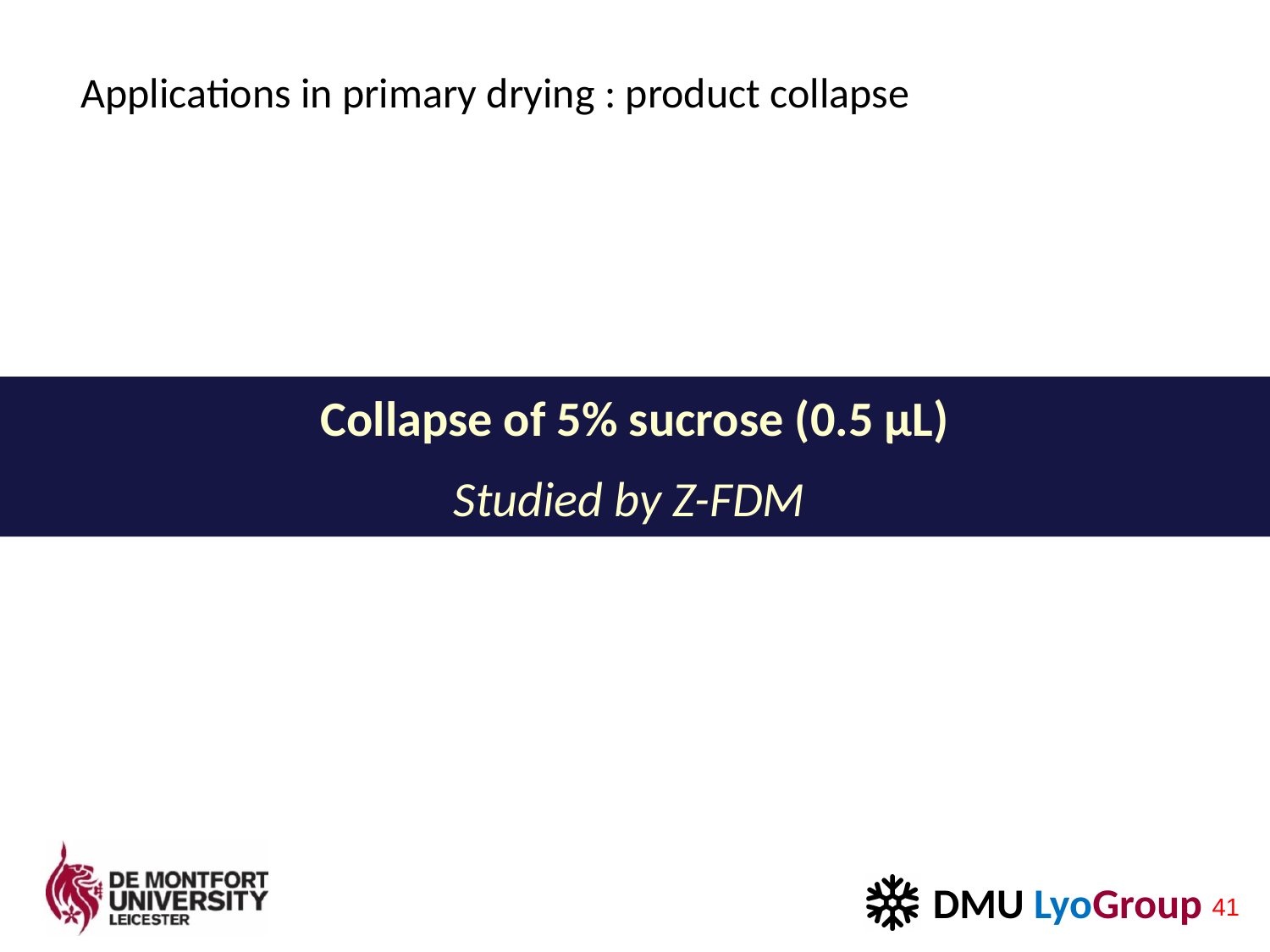

Applications in primary drying : product collapse
Collapse of 5% sucrose (0.5 µL)
Studied by Z-FDM